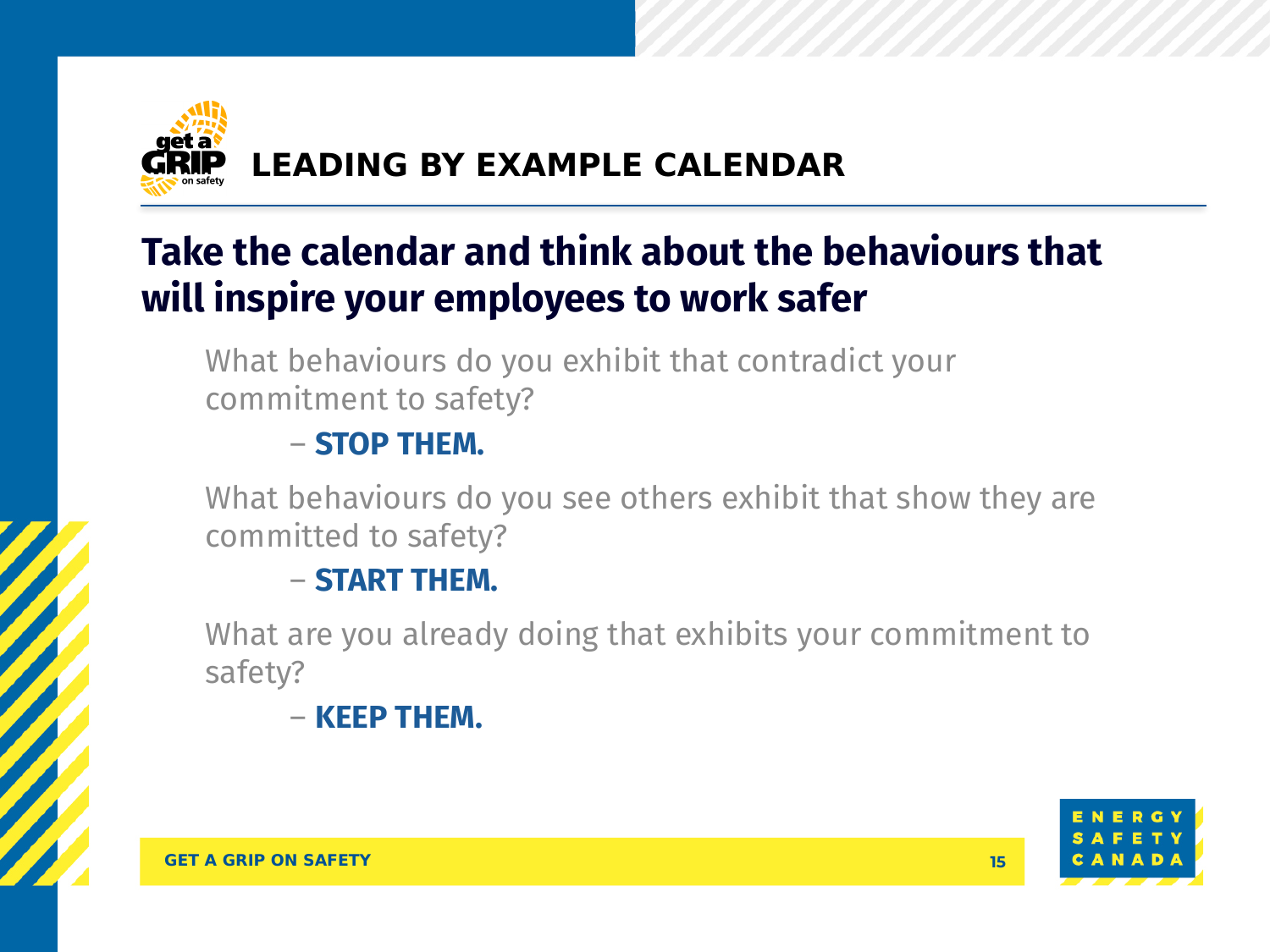

# Leading by example calendar
Take the calendar and think about the behaviours that will inspire your employees to work safer

What behaviours do you exhibit that contradict your commitment to safety?
          – STOP THEM.

What behaviours do you see others exhibit that show they are committed to safety?
          – START THEM.

What are you already doing that exhibits your commitment to safety?
          – KEEP THEM.
Get a grip on safety
15